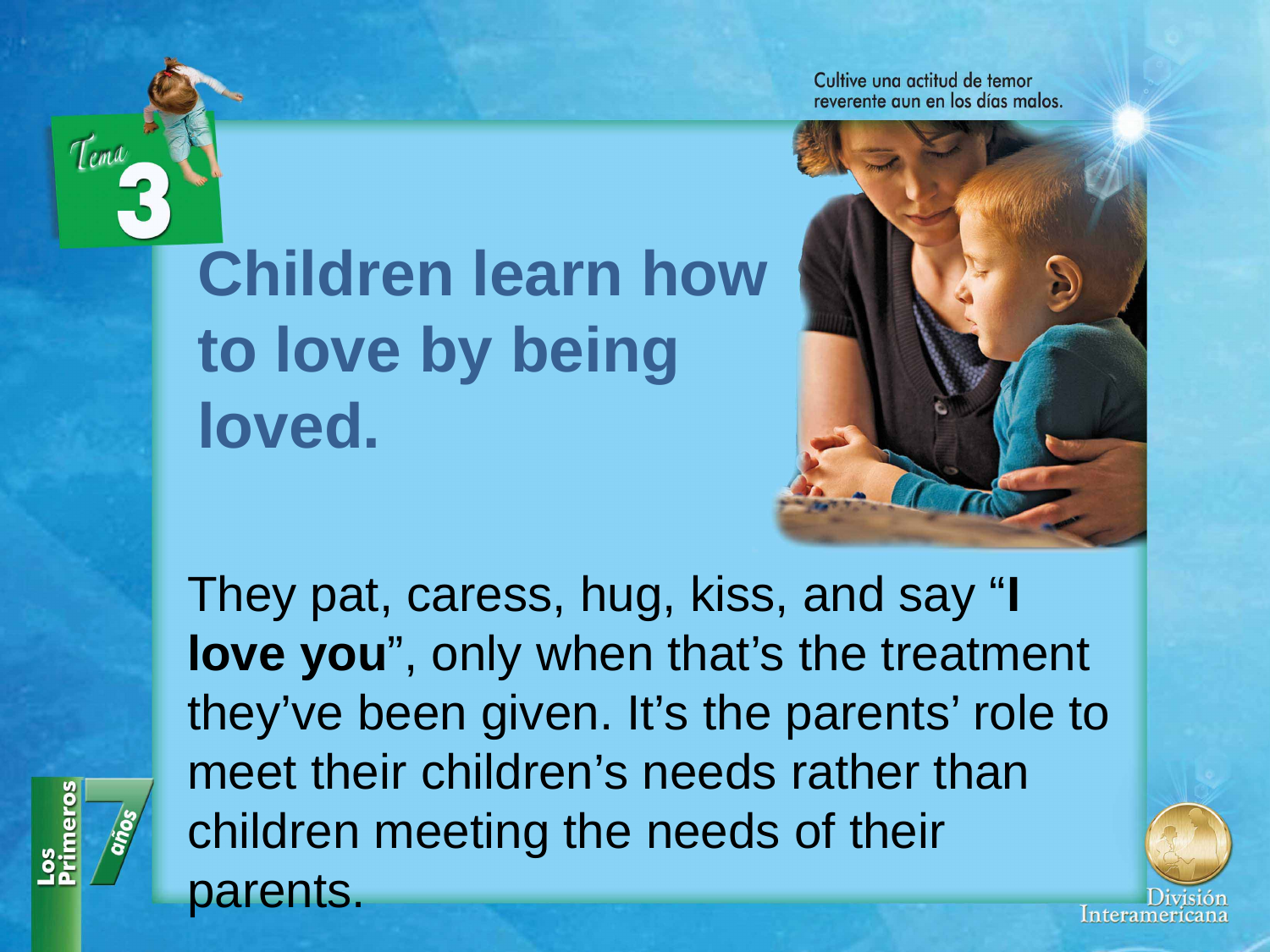

Children learn how to love by being loved.

They pat, caress, hug, kiss, and say “I love you”, only when that’s the treatment they’ve been given. It’s the parents’ role to meet their children’s needs rather than children meeting the needs of their parents.